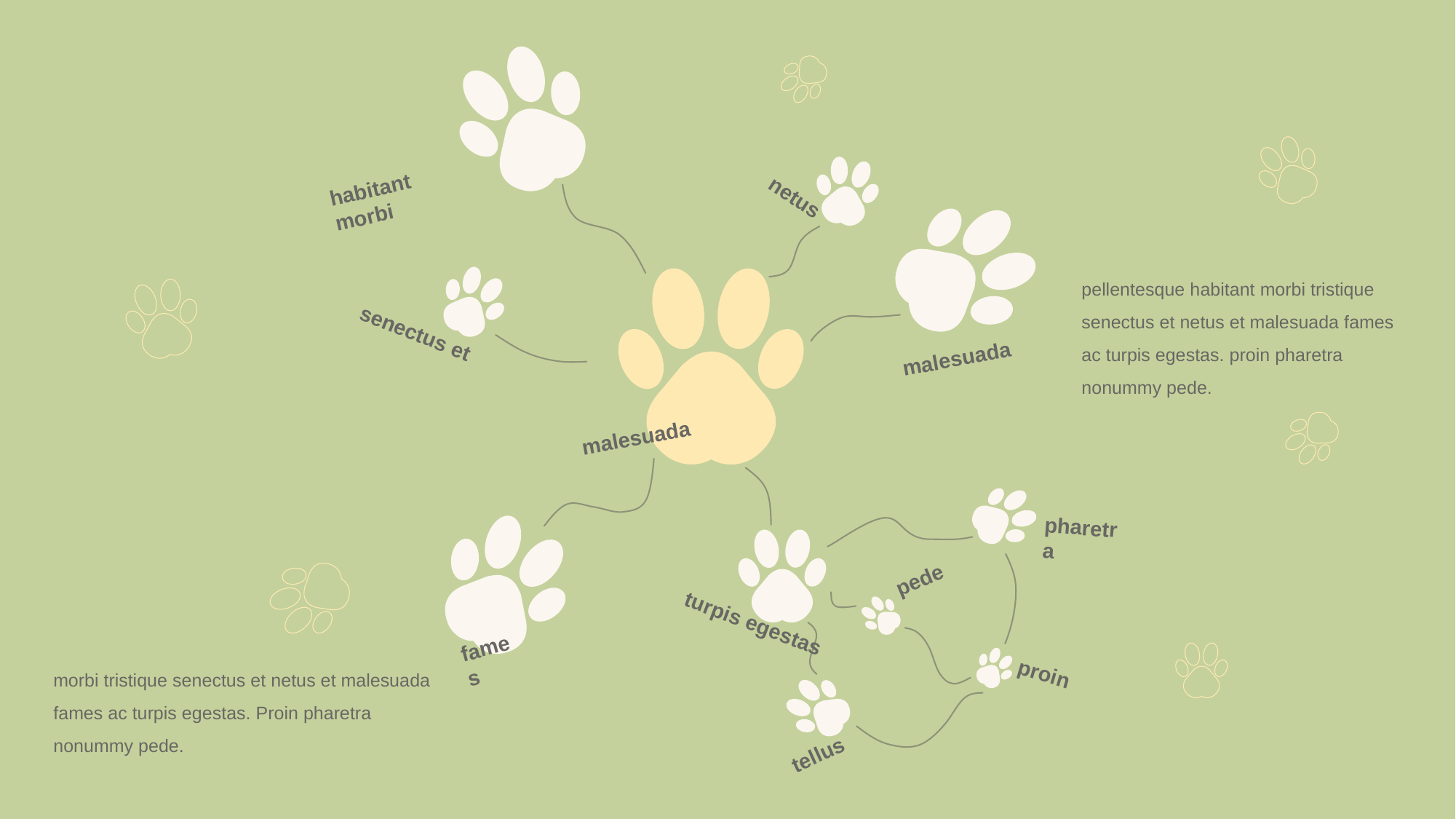

habitant morbi
netus

pellentesque habitant morbi tristique senectus et netus et malesuada fames ac turpis egestas. proin pharetra nonummy pede.

senectus et

malesuada

malesuada

pharetra

pede

turpis egestas

fames

morbi tristique senectus et netus et malesuada fames ac turpis egestas. Proin pharetra nonummy pede.
proin

tellus